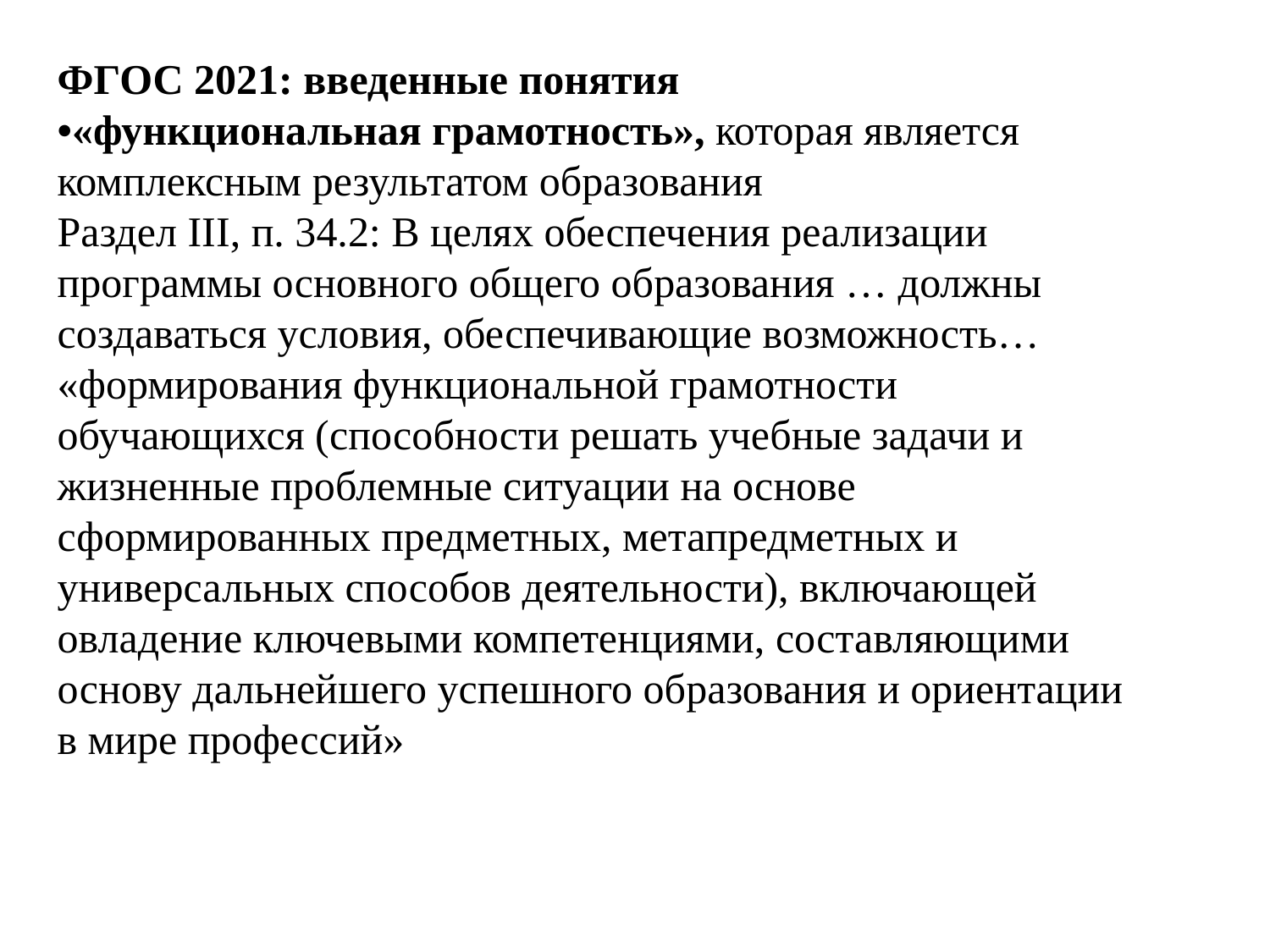

ФГОС 2021: введенные понятия
•«функциональная грамотность», которая является комплексным результатом образования
Раздел III, п. 34.2: В целях обеспечения реализации программы основного общего образования … должны создаваться условия, обеспечивающие возможность… «формирования функциональной грамотности обучающихся (способности решать учебные задачи и жизненные проблемные ситуации на основе сформированных предметных, метапредметных и универсальных способов деятельности), включающей овладение ключевыми компетенциями, составляющими основу дальнейшего успешного образования и ориентации в мире профессий»